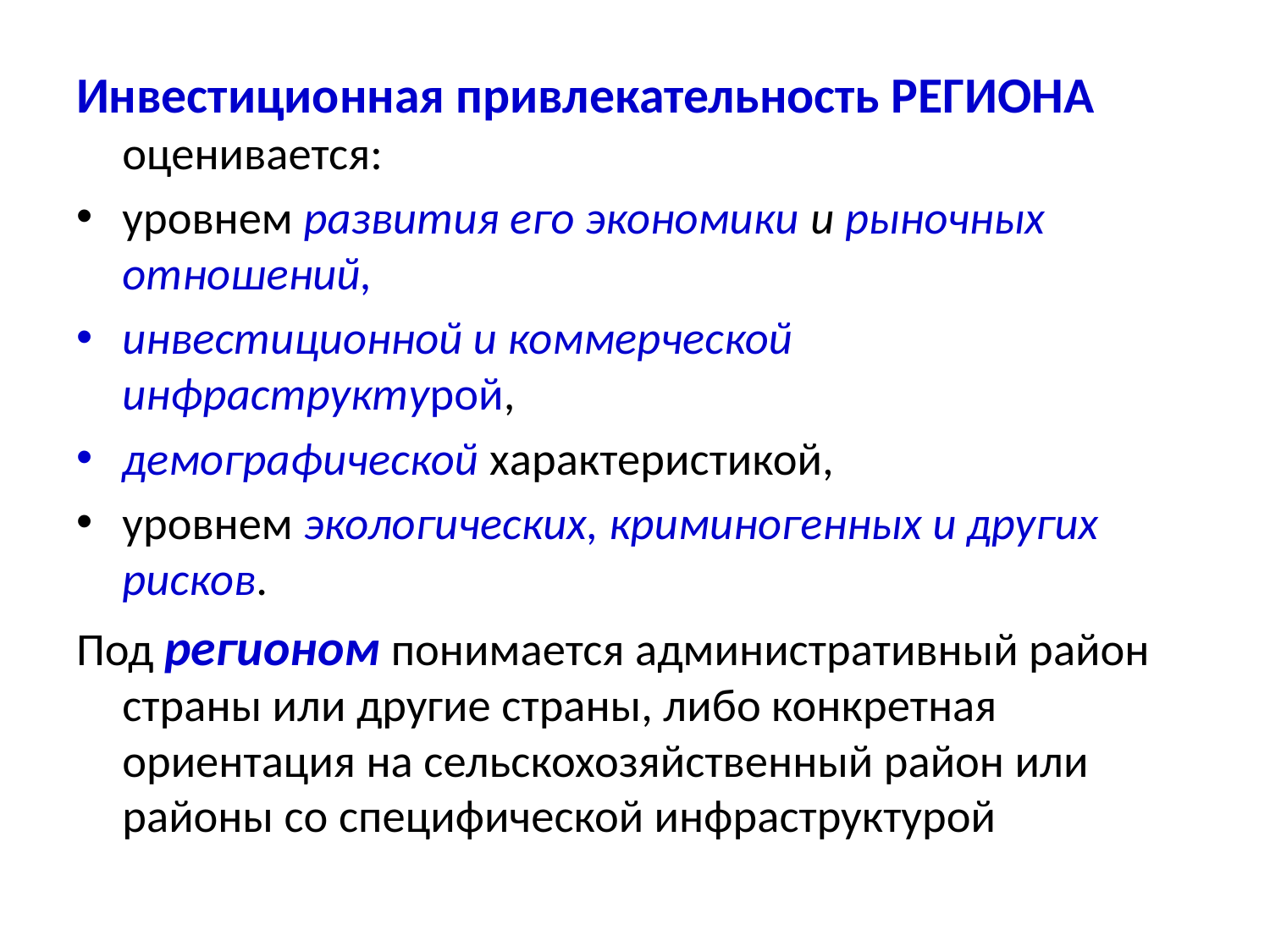

Инвестиционная привлекательность РЕГИОНА оценивается:
уровнем развития его экономики и рыночных отношений,
инвестиционной и коммерческой инфраструктурой,
демографической характеристикой,
уровнем экологических, криминогенных и других рисков.
Под регионом понимается административный район страны или другие страны, либо конкретная ориентация на сельскохозяйственный район или районы со специфической инфраструктурой